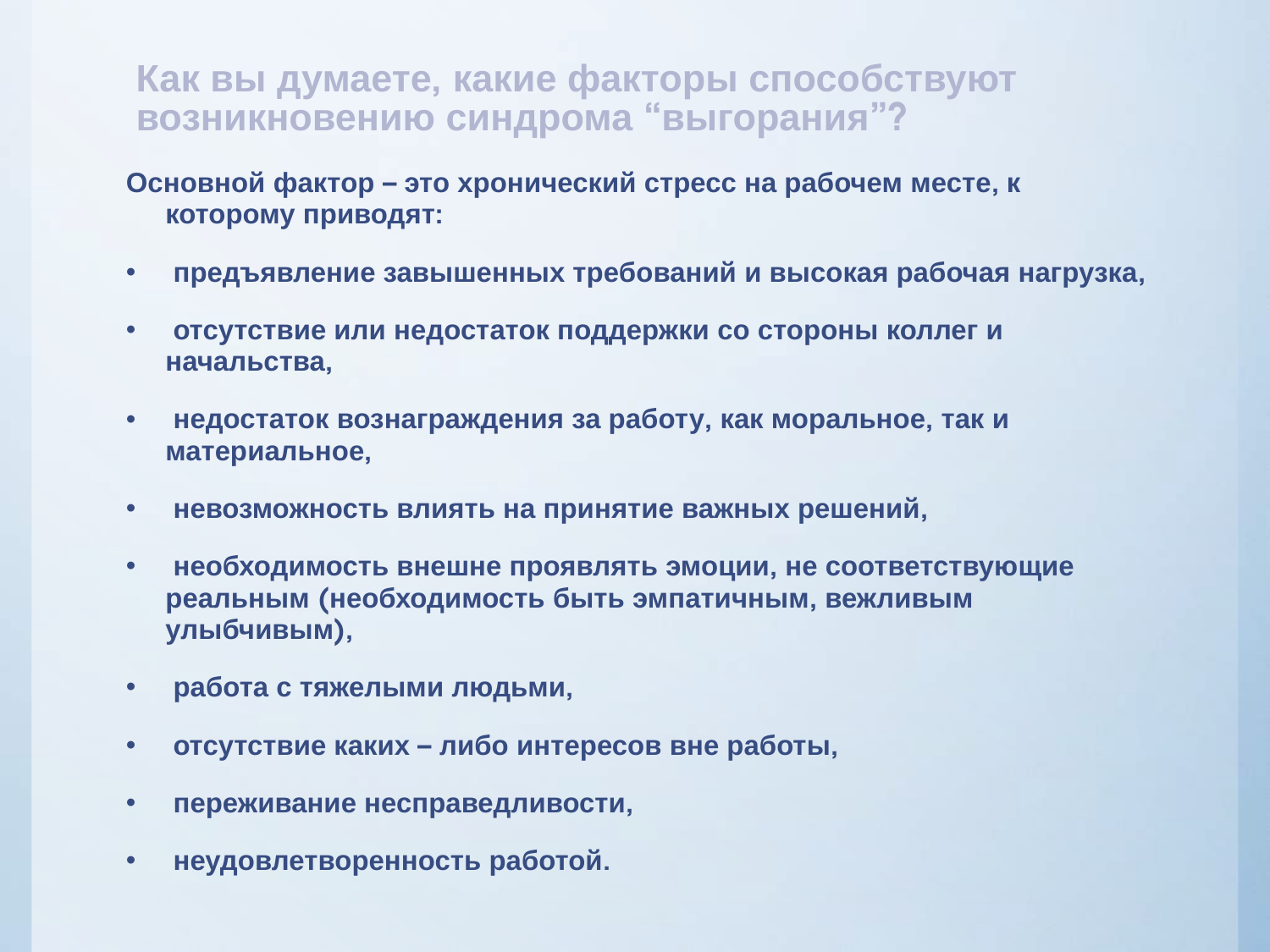

# Как вы думаете, какие факторы способствуют возникновению синдрома “выгорания”?
Основной фактор – это хронический стресс на рабочем месте, к которому приводят:
 предъявление завышенных требований и высокая рабочая нагрузка,
 отсутствие или недостаток поддержки со стороны коллег и начальства,
 недостаток вознаграждения за работу, как моральное, так и материальное,
 невозможность влиять на принятие важных решений,
 необходимость внешне проявлять эмоции, не соответствующие реальным (необходимость быть эмпатичным, вежливым улыбчивым),
 работа с тяжелыми людьми,
 отсутствие каких – либо интересов вне работы,
 переживание несправедливости,
 неудовлетворенность работой.